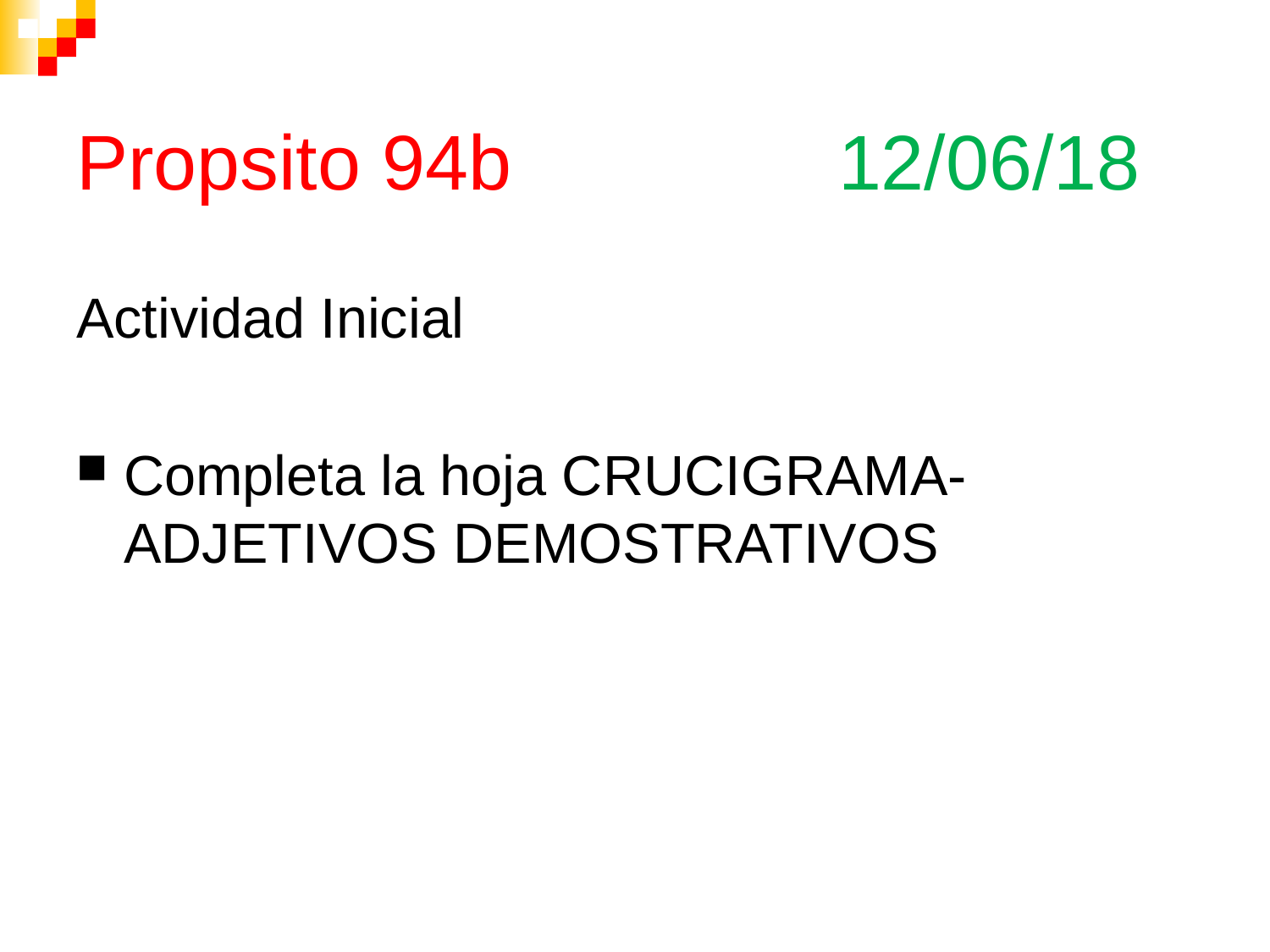

# Propsito 94b			12/06/18
Actividad Inicial

Completa la hoja CRUCIGRAMA- ADJETIVOS DEMOSTRATIVOS